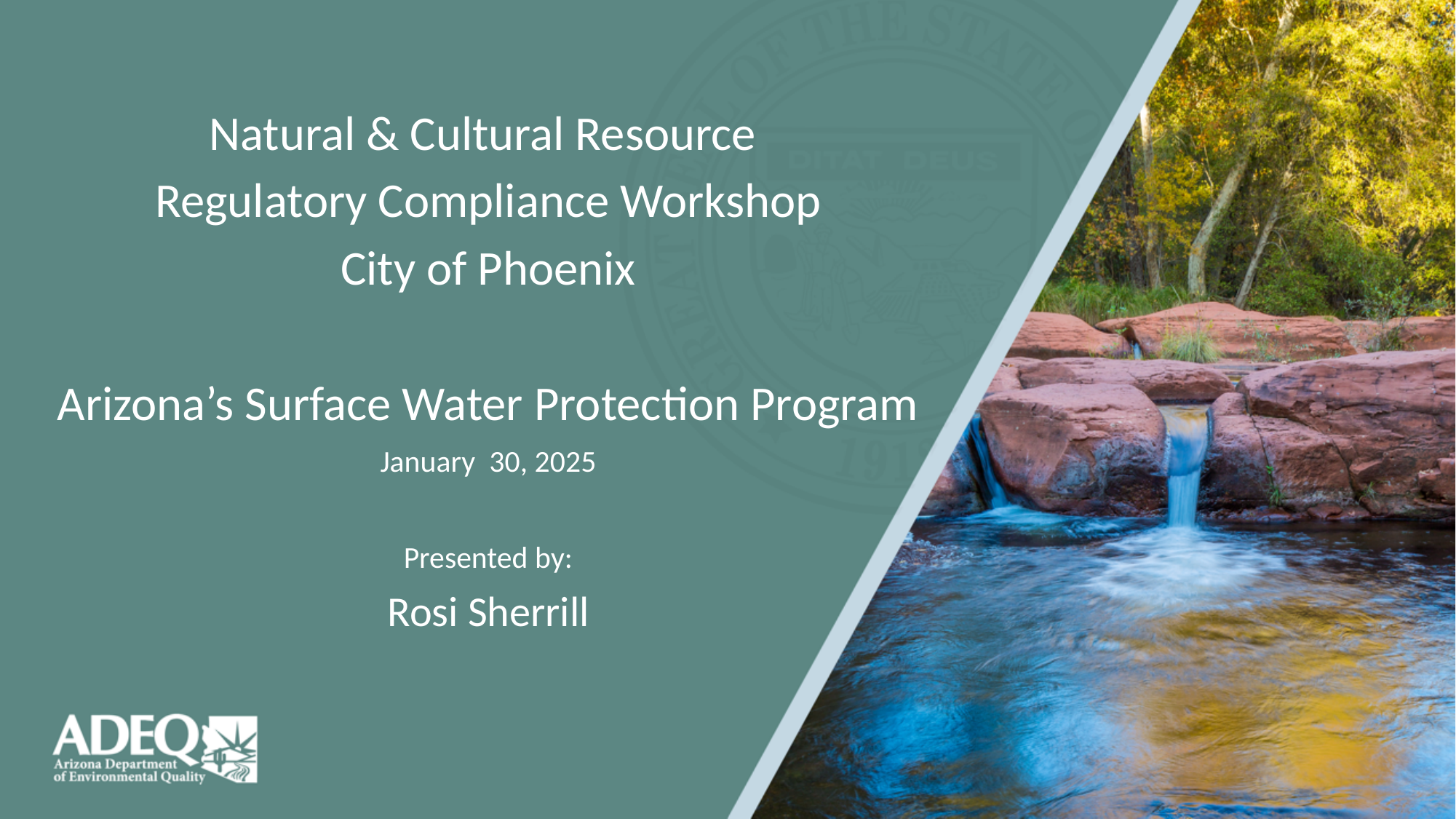

Natural & Cultural Resource
Regulatory Compliance Workshop
City of Phoenix

Arizona’s Surface Water Protection Program
January  30, 2025

Presented by:
Rosi Sherrill